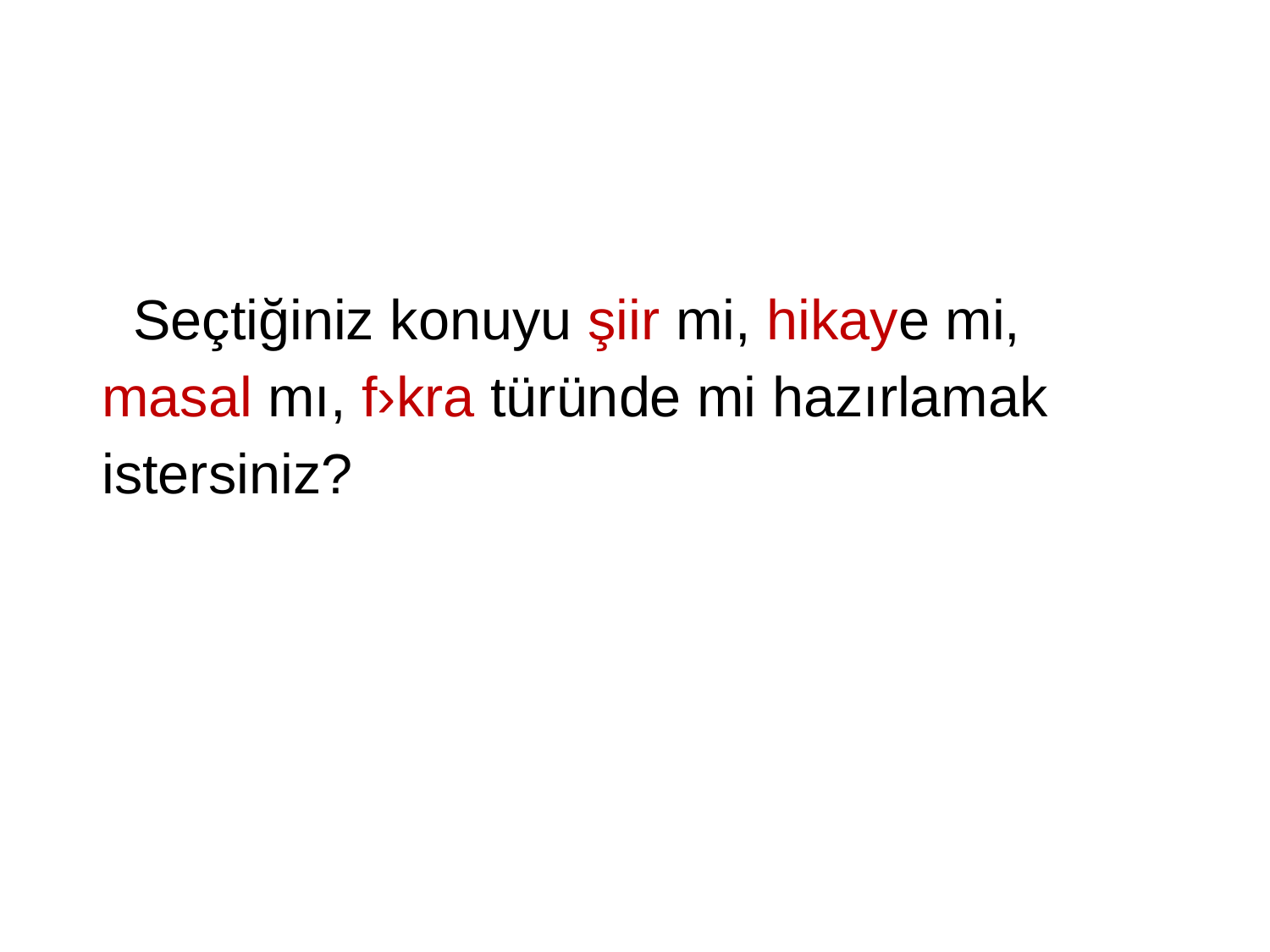

Seçtiğiniz konuyu şiir mi, hikaye mi, masal mı, f›kra türünde mi hazırlamak istersiniz?